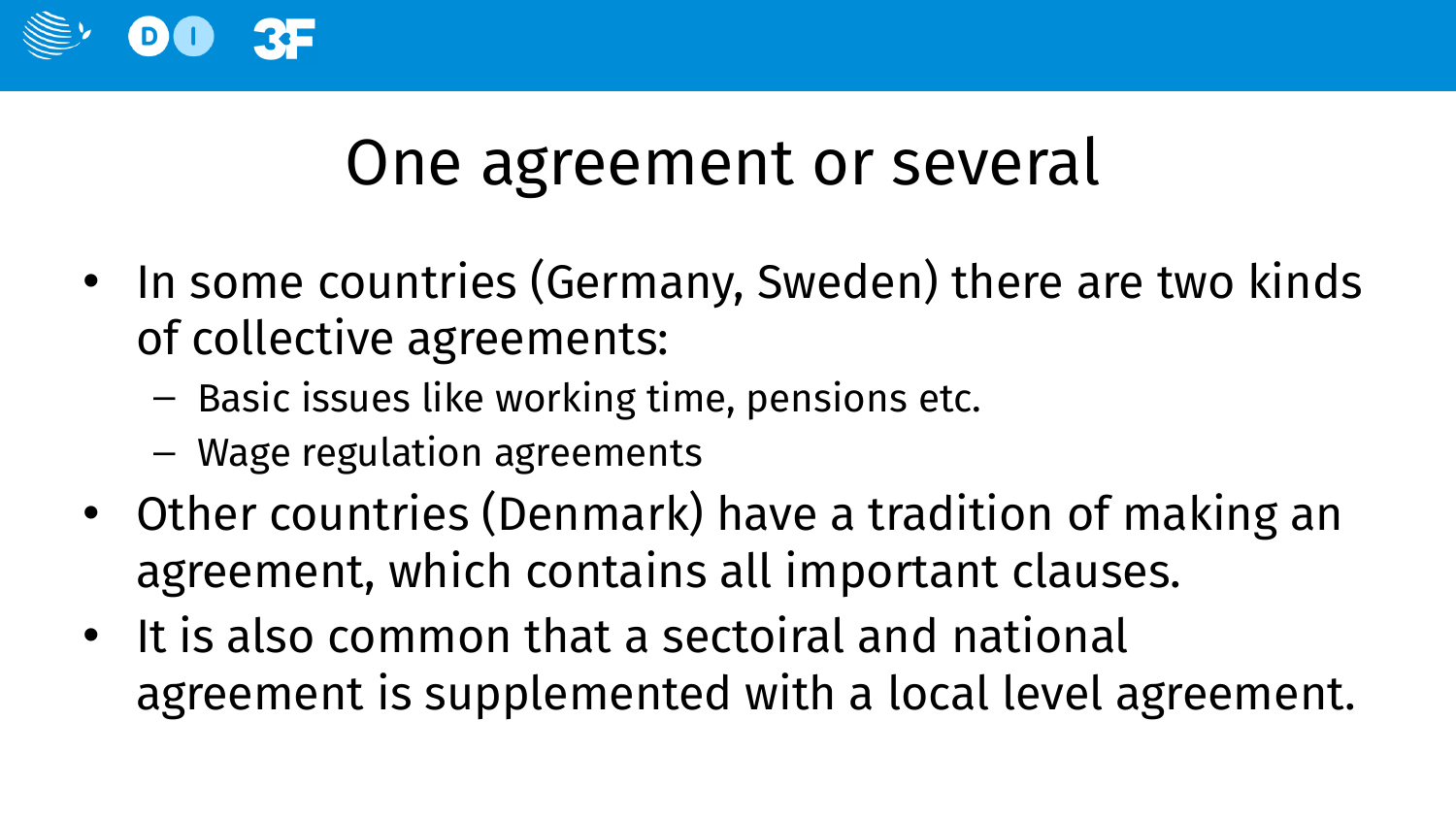

# One agreement or several
In some countries (Germany, Sweden) there are two kinds of collective agreements:
Basic issues like working time, pensions etc.
Wage regulation agreements
Other countries (Denmark) have a tradition of making an agreement, which contains all important clauses.
It is also common that a sectoiral and national agreement is supplemented with a local level agreement.